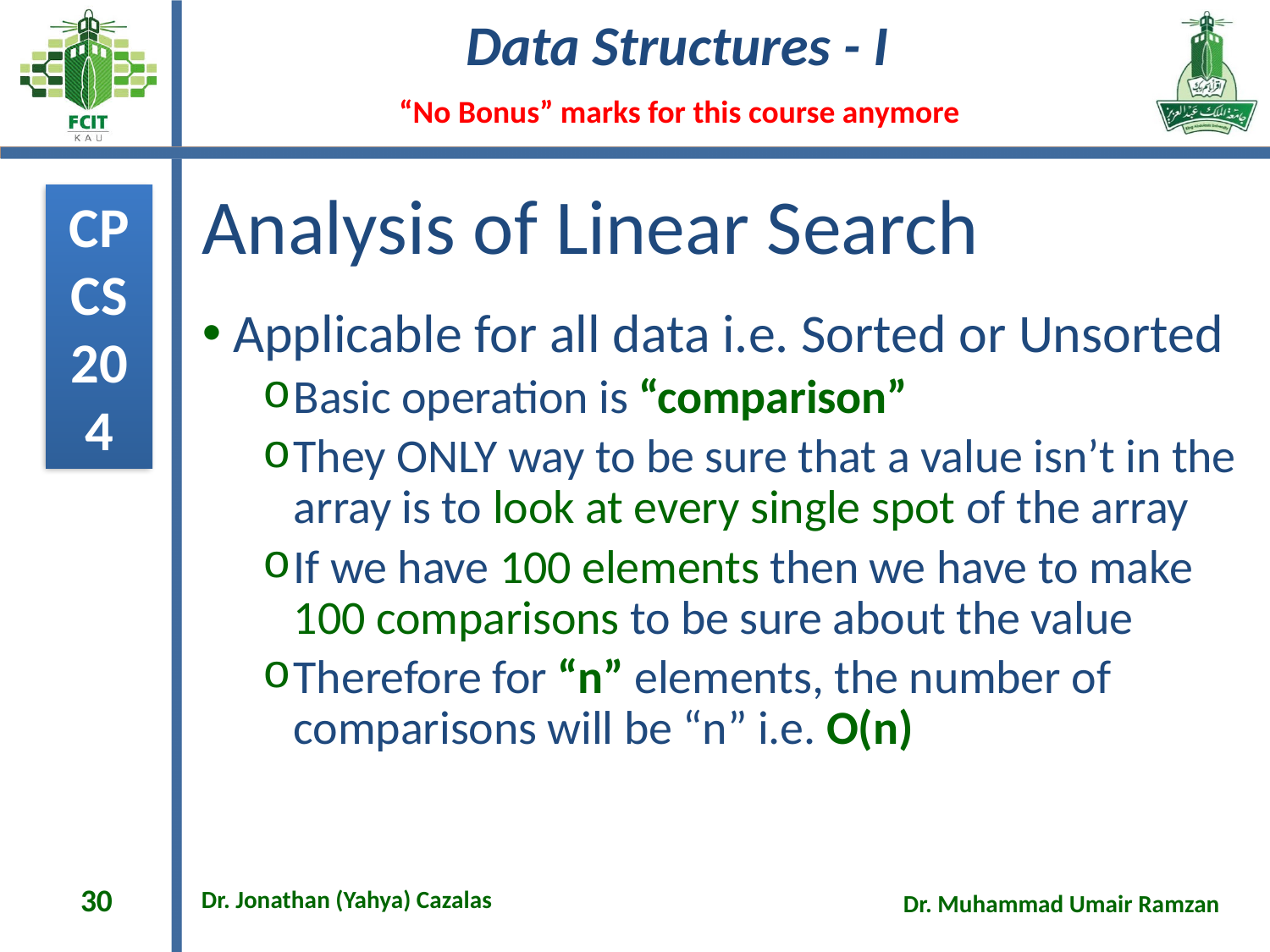

# Analysis of Linear Search
Applicable for all data i.e. Sorted or Unsorted
Basic operation is “comparison”
They ONLY way to be sure that a value isn’t in the array is to look at every single spot of the array
If we have 100 elements then we have to make 100 comparisons to be sure about the value
Therefore for “n” elements, the number of comparisons will be “n” i.e. O(n)

30